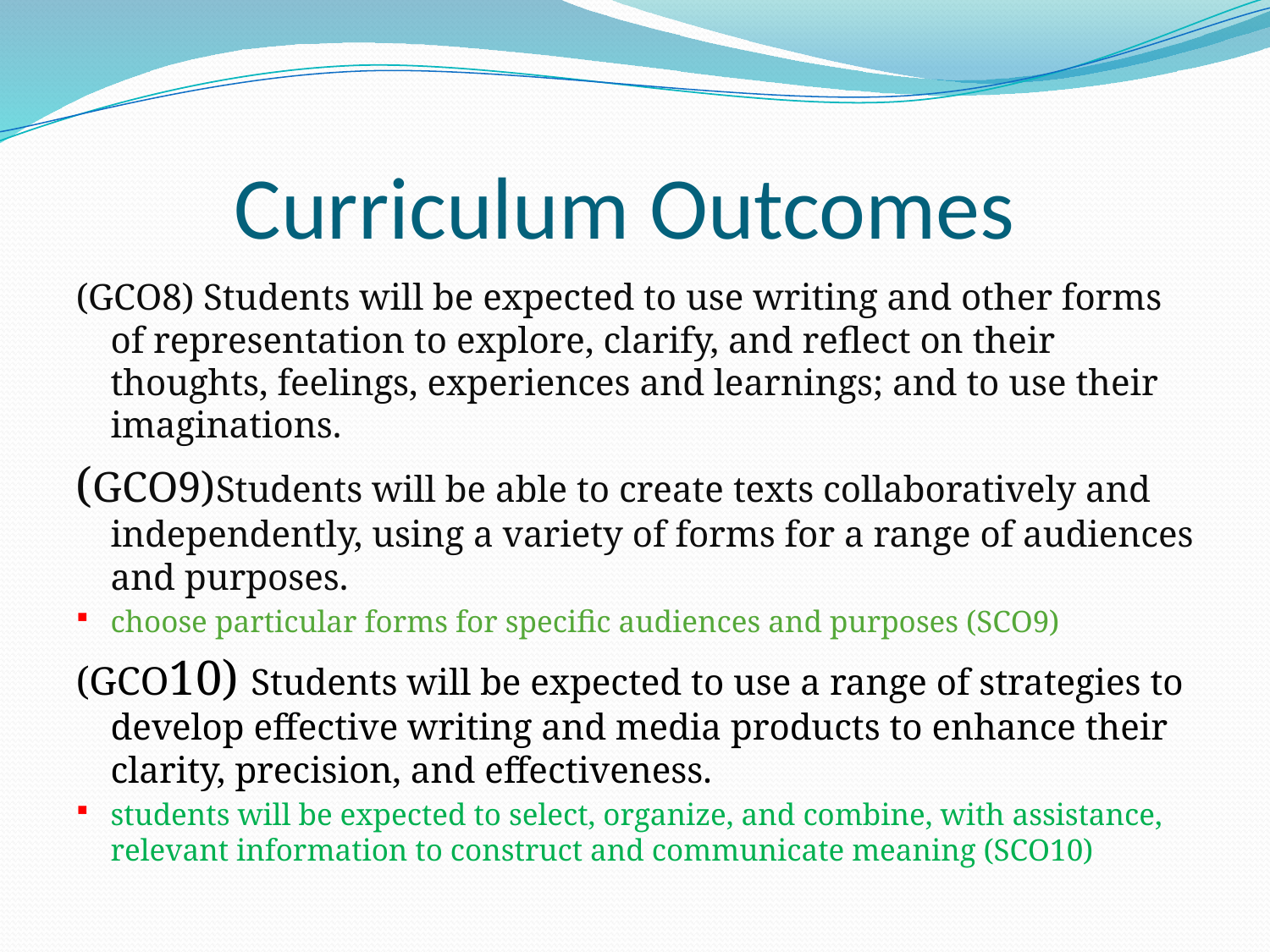

# Curriculum Outcomes
(GCO8) Students will be expected to use writing and other forms of representation to explore, clarify, and reflect on their thoughts, feelings, experiences and learnings; and to use their imaginations.
(GCO9)Students will be able to create texts collaboratively and independently, using a variety of forms for a range of audiences and purposes.
choose particular forms for specific audiences and purposes (SCO9)
(GCO10) Students will be expected to use a range of strategies to develop effective writing and media products to enhance their clarity, precision, and effectiveness.
students will be expected to select, organize, and combine, with assistance, relevant information to construct and communicate meaning (SCO10)